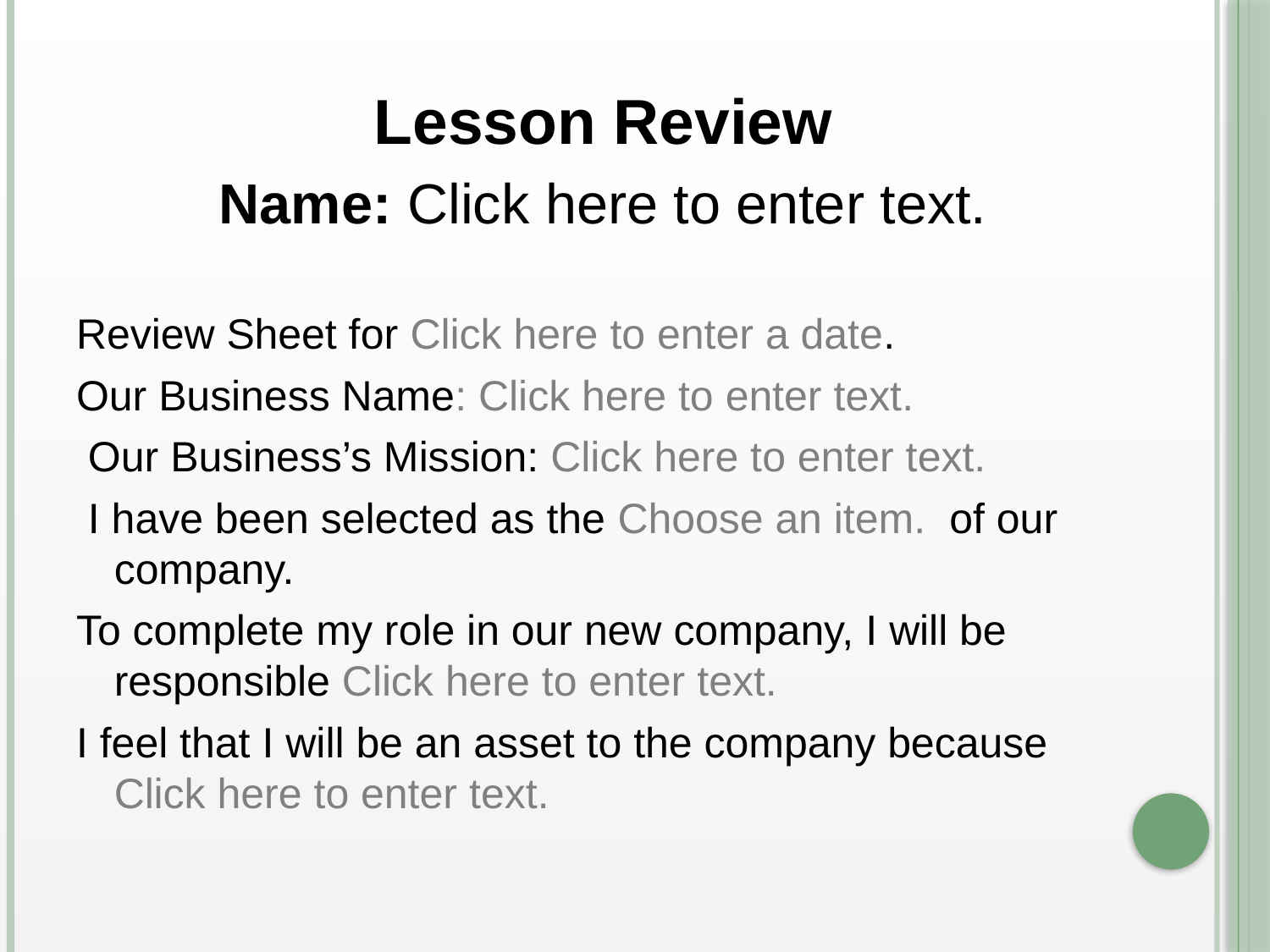

Lesson Review
Name: Click here to enter text.

Review Sheet for Click here to enter a date.
Our Business Name: Click here to enter text.
 Our Business’s Mission: Click here to enter text.
 I have been selected as the Choose an item.  of our company.
To complete my role in our new company, I will be responsible Click here to enter text.
I feel that I will be an asset to the company because Click here to enter text.